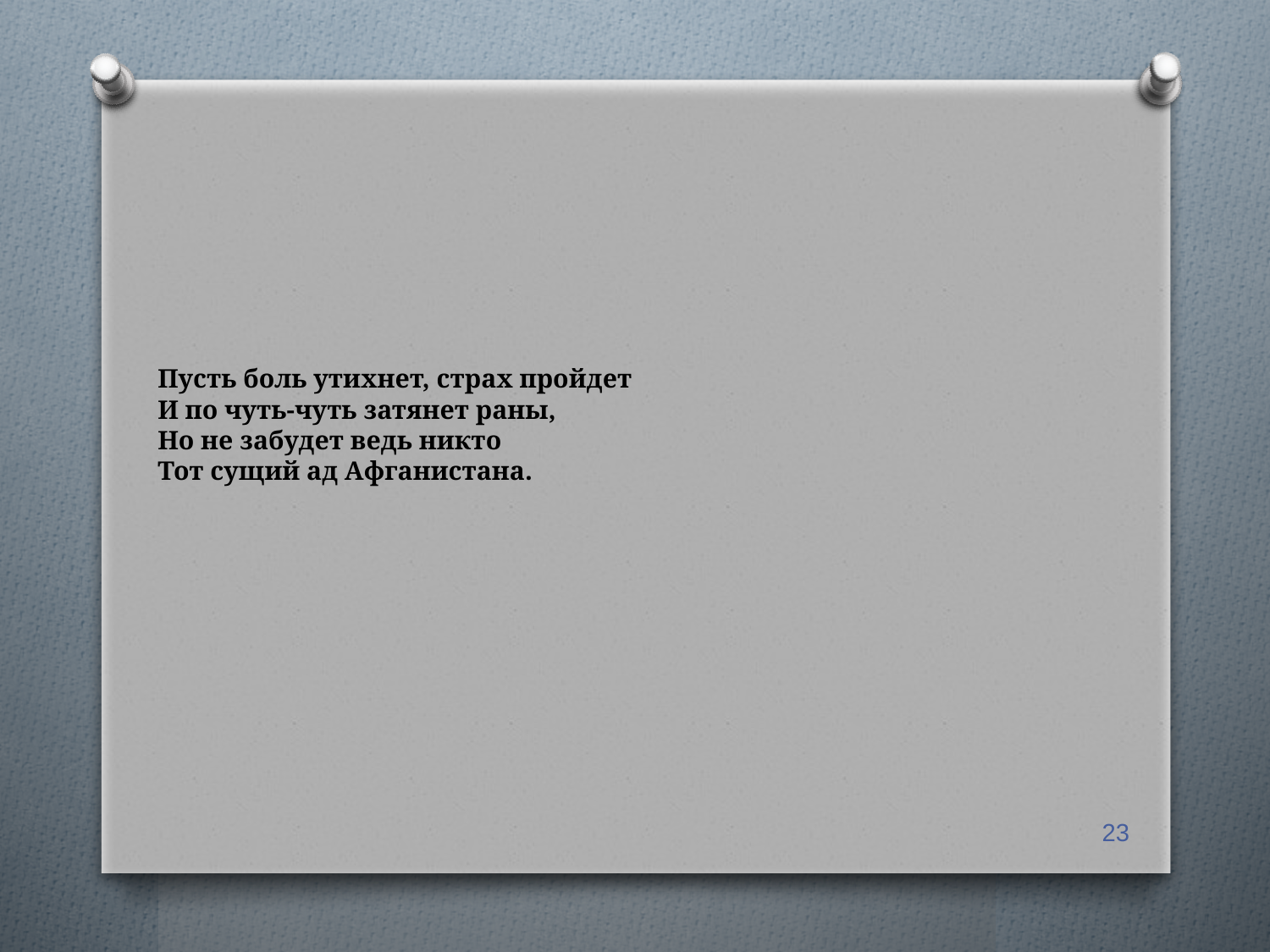

# Пусть боль утихнет, страх пройдет И по чуть-чуть затянет раны, Но не забудет ведь никто Тот сущий ад Афганистана.
23